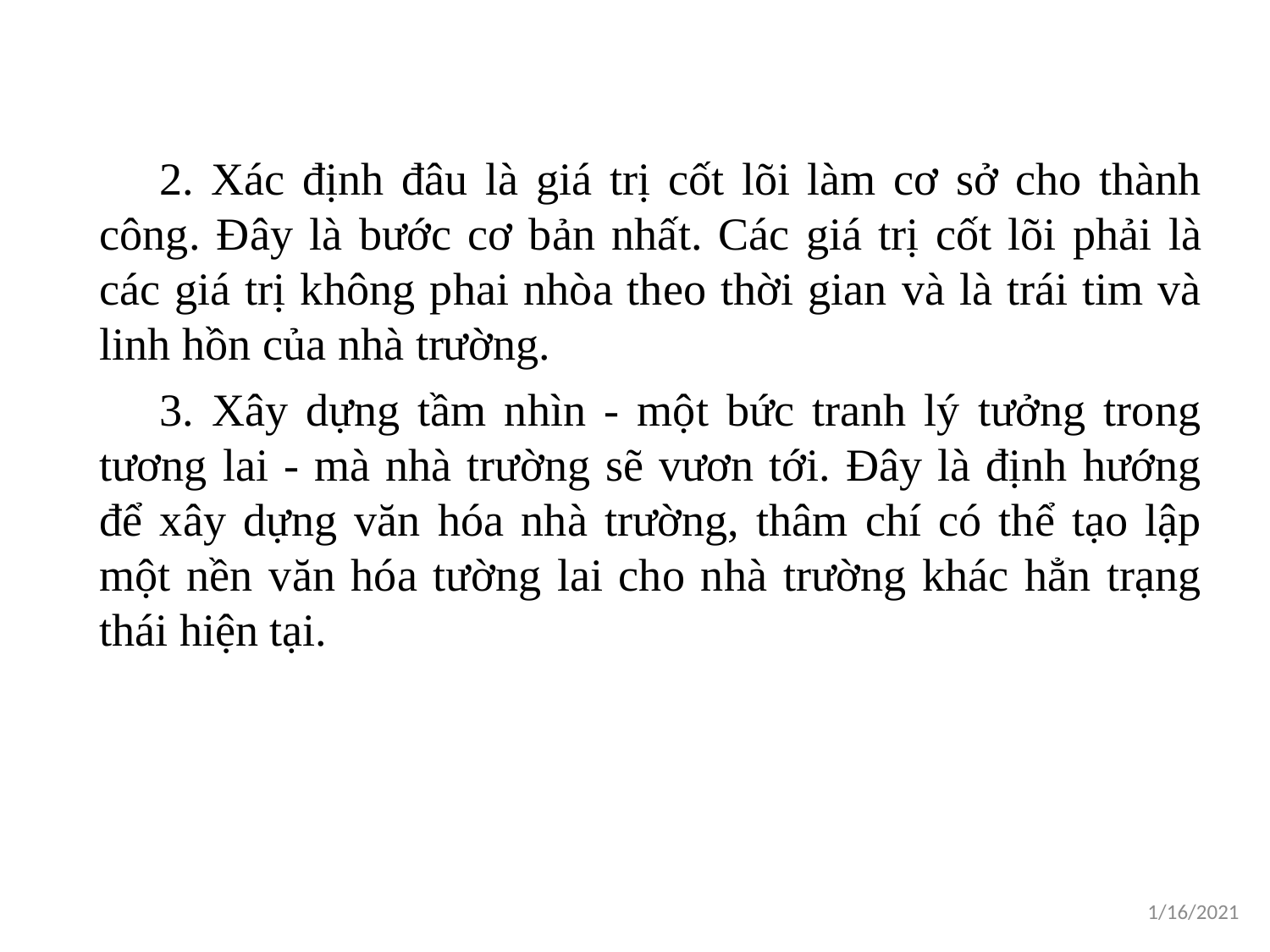

2. Xác định đâu là giá trị cốt lõi làm cơ sở cho thành công. Đây là bước cơ bản nhất. Các giá trị cốt lõi phải là các giá trị không phai nhòa theo thời gian và là trái tim và linh hồn của nhà trường.
3. Xây dựng tầm nhìn - một bức tranh lý tưởng trong tương lai - mà nhà trường sẽ vươn tới. Đây là định hướng để xây dựng văn hóa nhà trường, thâm chí có thể tạo lập một nền văn hóa tường lai cho nhà trường khác hẳn trạng thái hiện tại.
1/16/2021